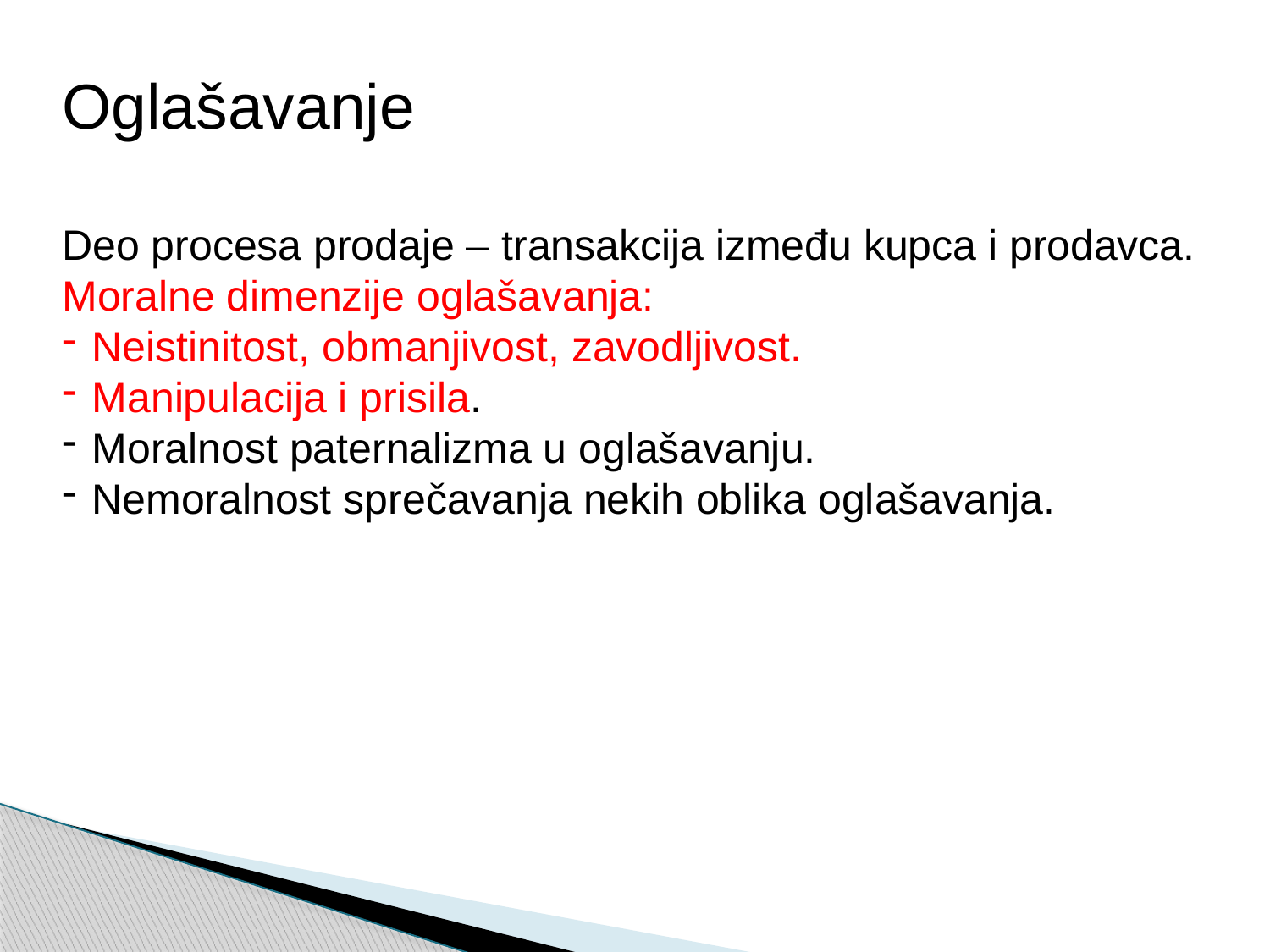

Oglašavanje

Deo procesa prodaje – transakcija između kupca i prodavca.
Moralne dimenzije oglašavanja:
Neistinitost, obmanjivost, zavodljivost.
Manipulacija i prisila.
Moralnost paternalizma u oglašavanju.
Nemoralnost sprečavanja nekih oblika oglašavanja.